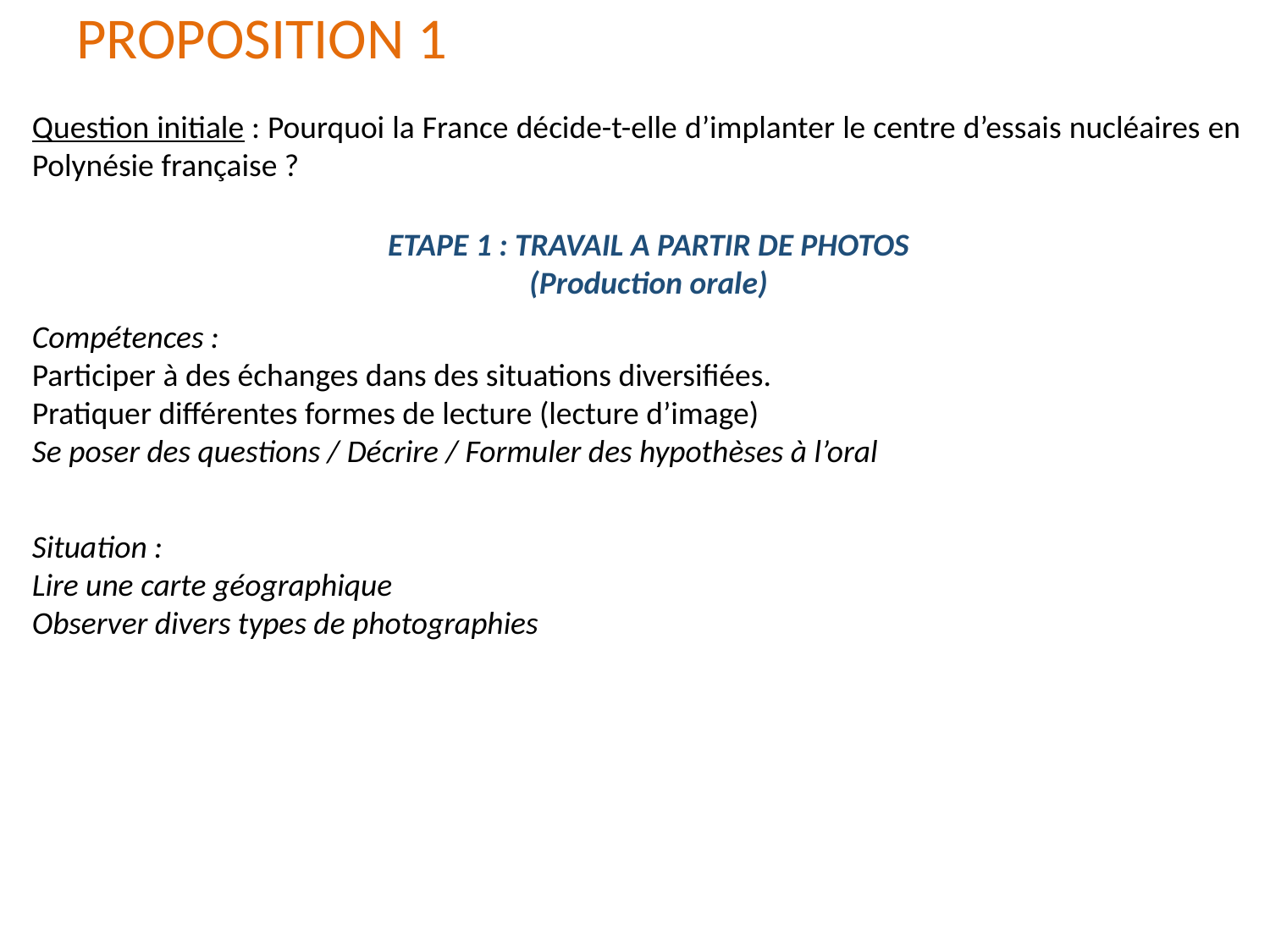

# PROPOSITION 1
Question initiale : Pourquoi la France décide-t-elle d’implanter le centre d’essais nucléaires en Polynésie française ?
ETAPE 1 : TRAVAIL A PARTIR DE PHOTOS (Production orale)
Compétences :
Participer à des échanges dans des situations diversifiées.
Pratiquer différentes formes de lecture (lecture d’image)
Se poser des questions / Décrire / Formuler des hypothèses à l’oral
Travailler les 3 niveaux de lecture d’images (Dénotatif / Connotatif / Interprétatif)
Situation :
Lire une carte géographique
Observer divers types de photographies